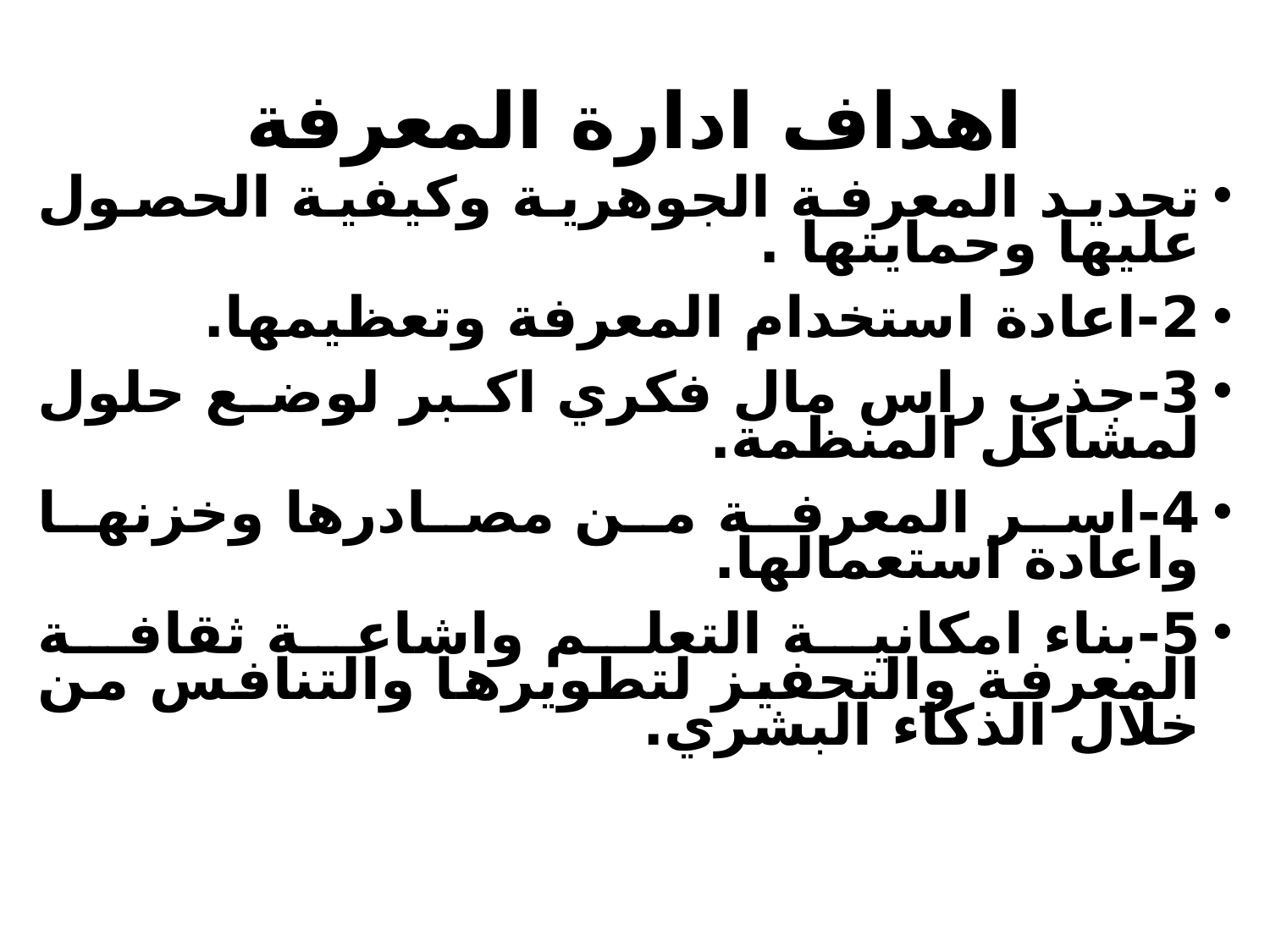

# اهداف ادارة المعرفة
تحديد المعرفة الجوهرية وكيفية الحصول عليها وحمايتها .
2-اعادة استخدام المعرفة وتعظيمها.
3-جذب راس مال فكري اكبر لوضع حلول لمشاكل المنظمة.
4-اسر المعرفة من مصادرها وخزنها واعادة استعمالها.
5-بناء امكانية التعلم واشاعة ثقافة المعرفة والتحفيز لتطويرها والتنافس من خلال الذكاء البشري.